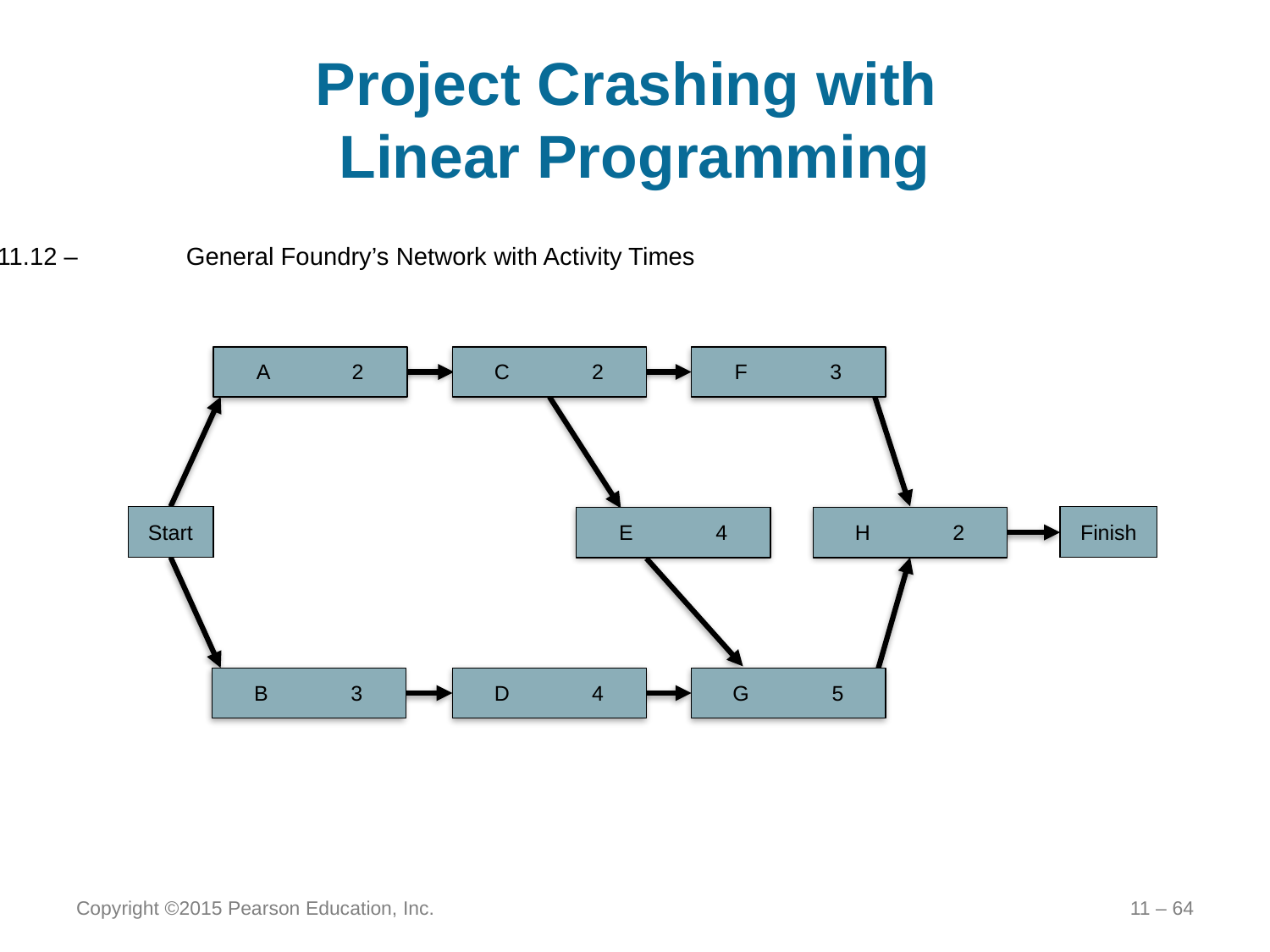

# Project Crashing with Linear Programming
FIGURE 11.12 –	General Foundry’s Network with Activity Times

A              2
C              2
F              3
Start
Finish

E              4
H              2

B              3
D              4
G              5
Copyright ©2015 Pearson Education, Inc.
11 – 64